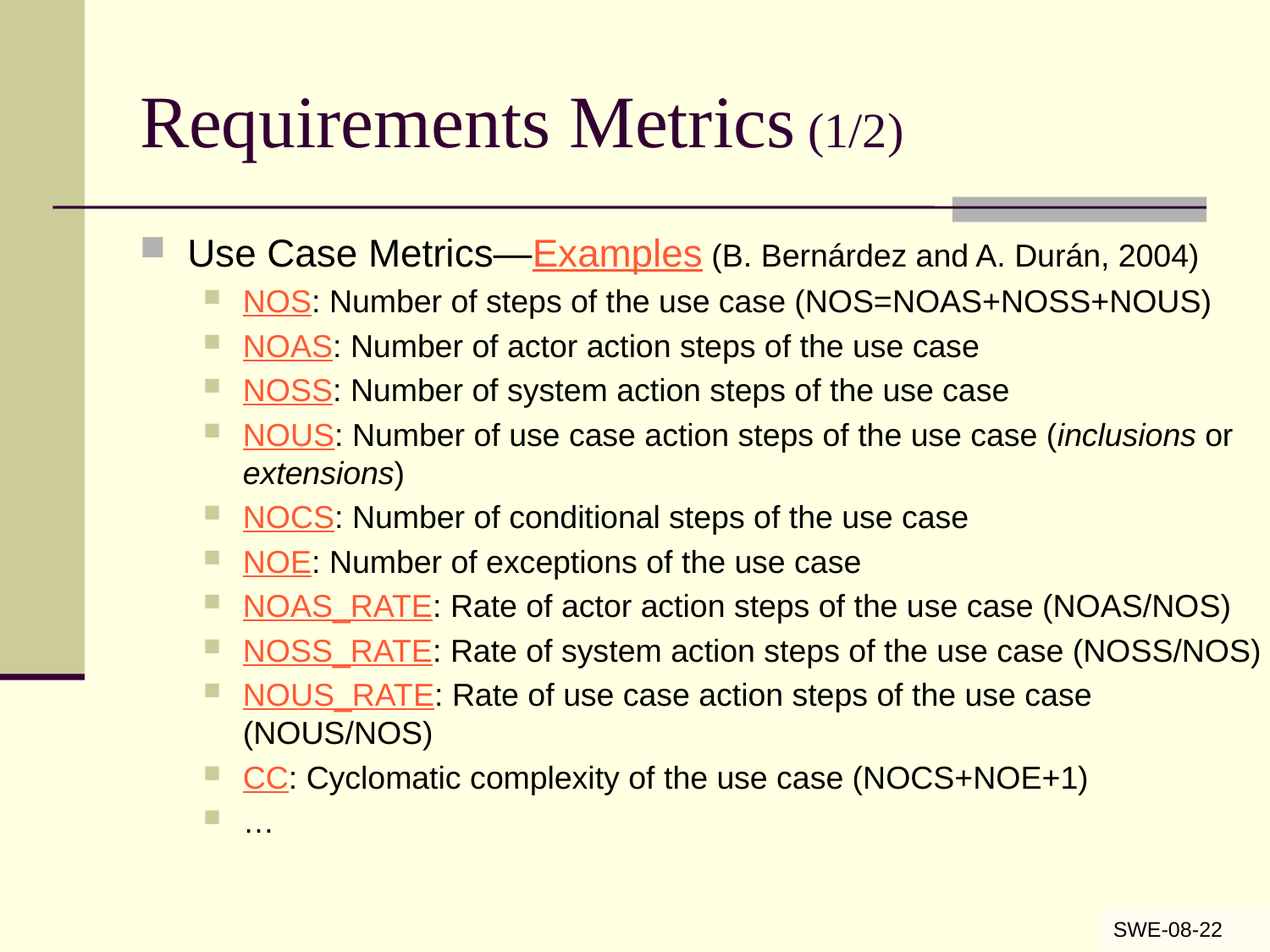

# Requirements Metrics (1/2)
Use Case Metrics—Examples (B. Bernárdez and A. Durán, 2004)
NOS: Number of steps of the use case (NOS=NOAS+NOSS+NOUS)
NOAS: Number of actor action steps of the use case
NOSS: Number of system action steps of the use case
NOUS: Number of use case action steps of the use case (inclusions or extensions)
NOCS: Number of conditional steps of the use case
NOE: Number of exceptions of the use case
NOAS_RATE: Rate of actor action steps of the use case (NOAS/NOS)
NOSS_RATE: Rate of system action steps of the use case (NOSS/NOS)
NOUS_RATE: Rate of use case action steps of the use case (NOUS/NOS)
CC: Cyclomatic complexity of the use case (NOCS+NOE+1)
…